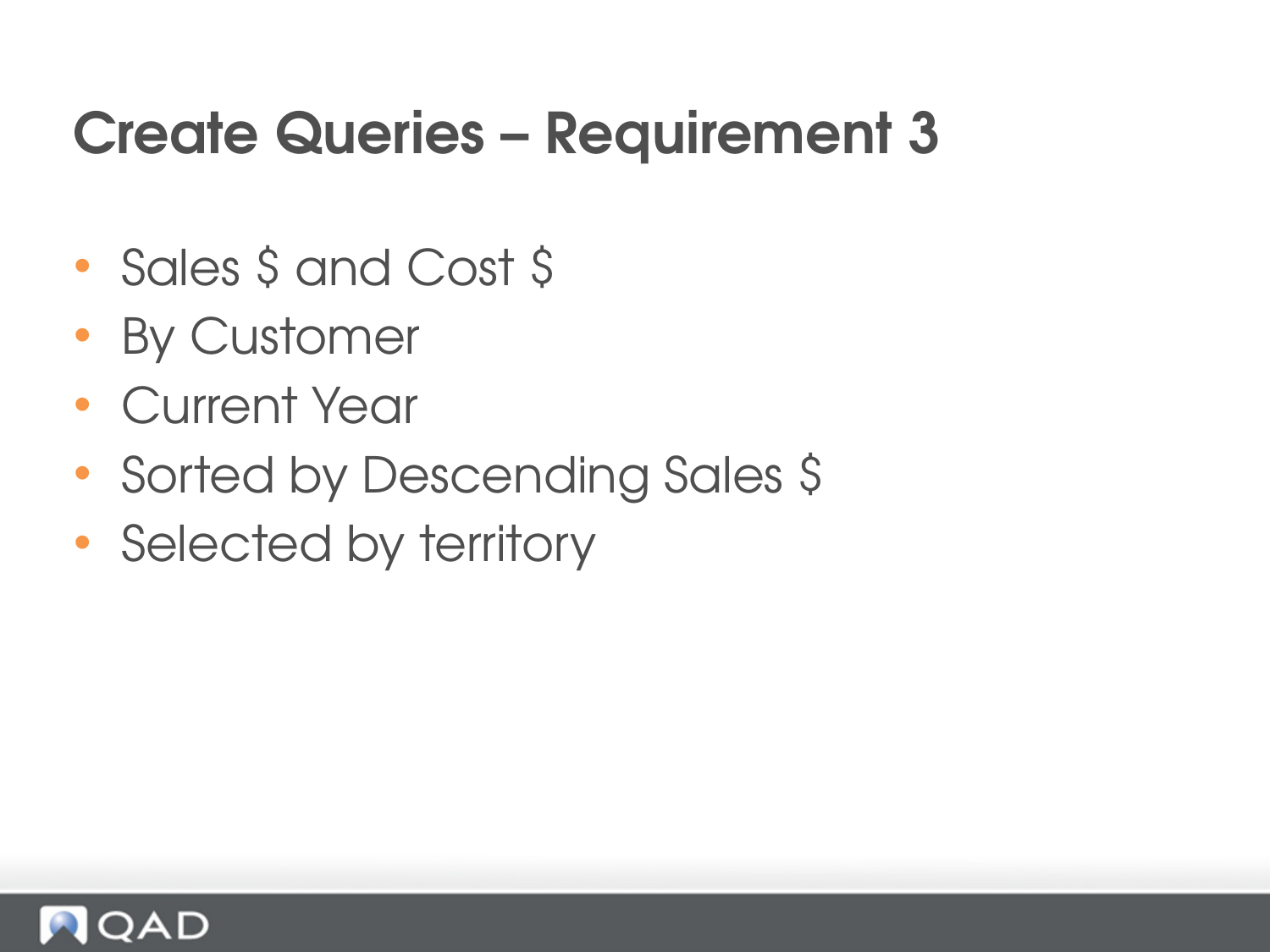

# Create Queries – Requirement 3
Sales $ and Cost $
By Customer
Current Year
Sorted by Descending Sales $
Selected by territory